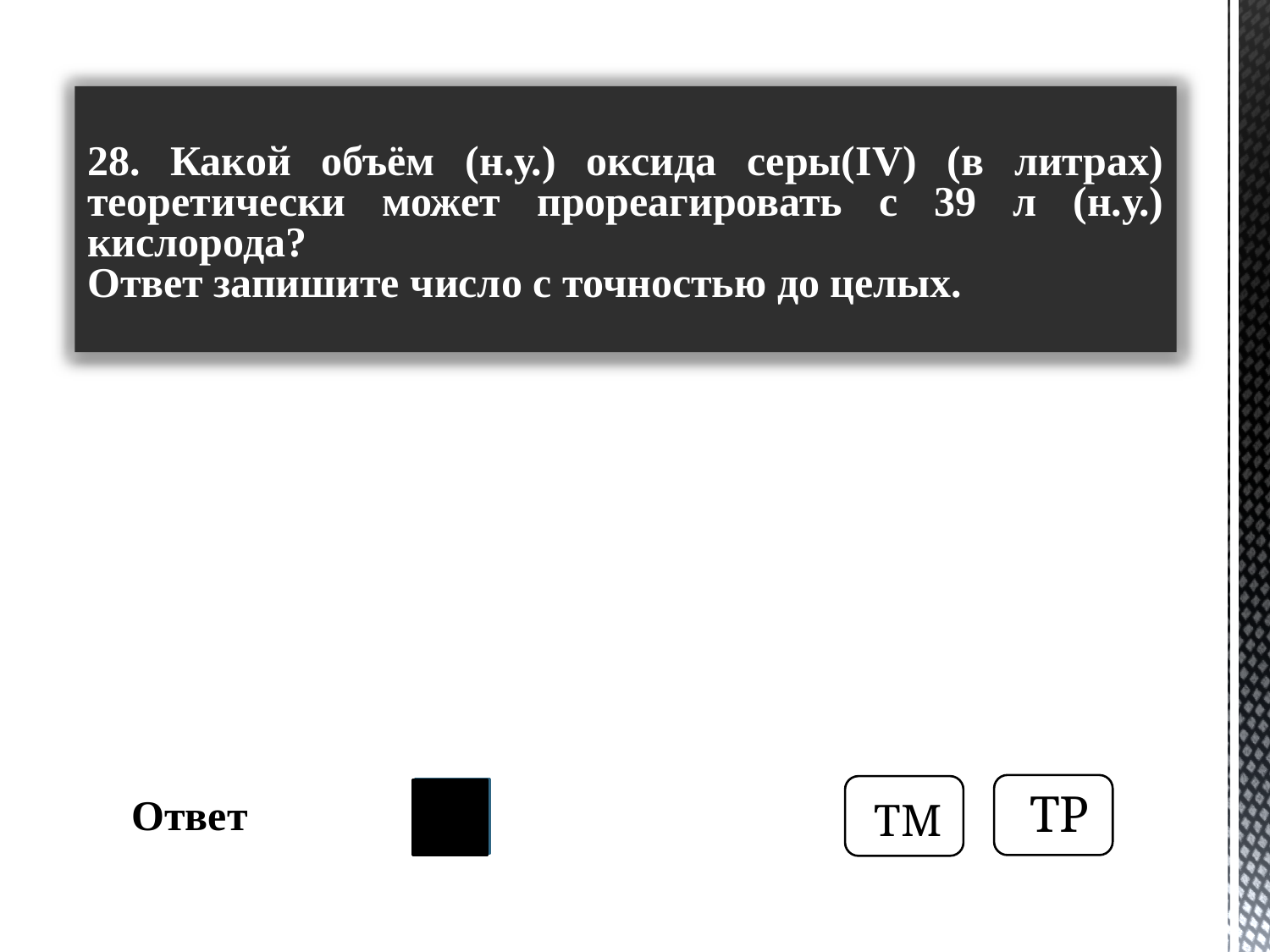

28. Какой объём (н.у.) оксида серы(IV) (в литрах) теоретически может прореагировать с 39 л (н.у.) кислорода?
Ответ запишите число с точностью до целых.

ТР
ТМ
78

   Ответ